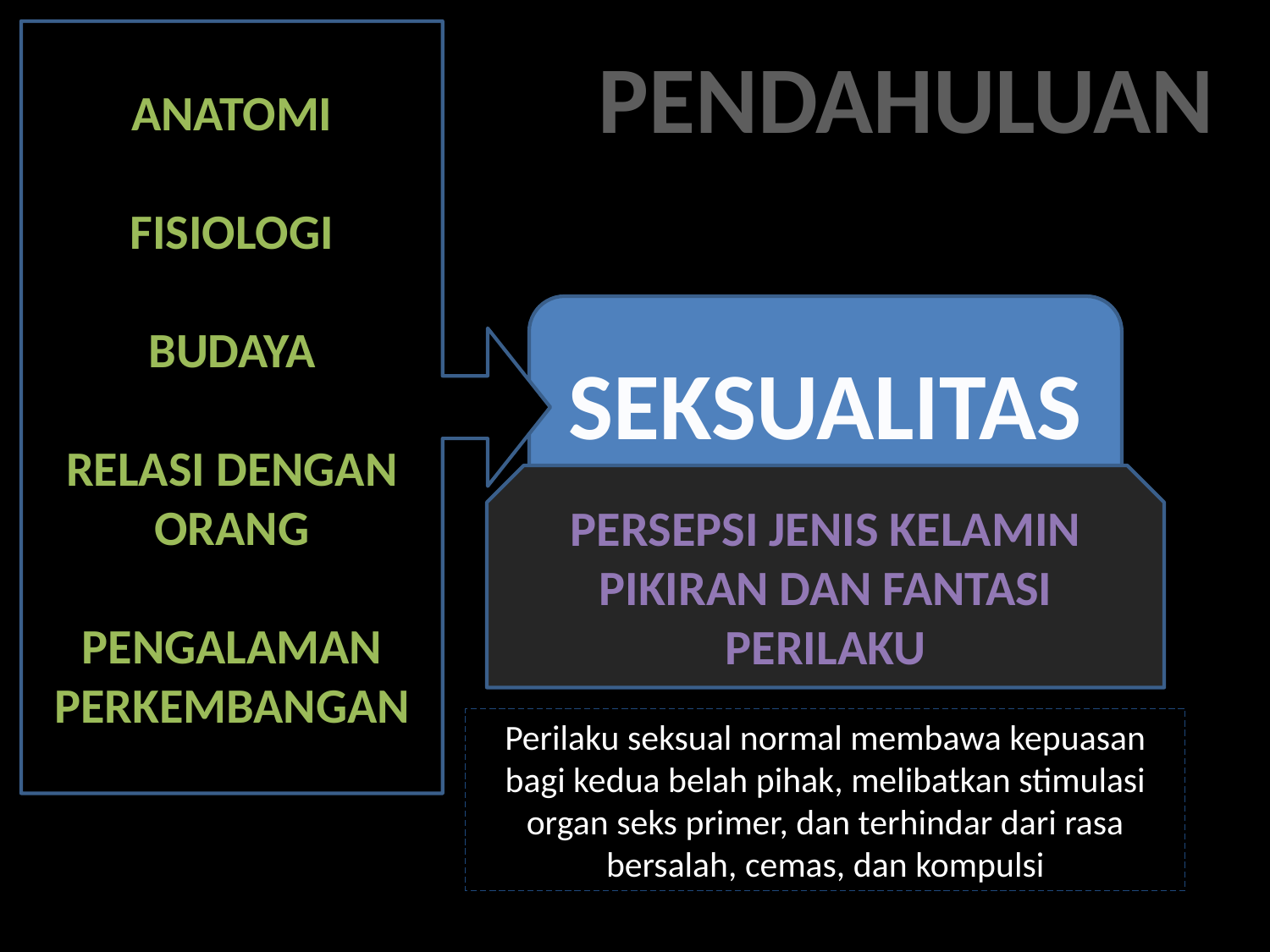

ANATOMI

FISIOLOGI

BUDAYA

RELASI DENGAN ORANG

PENGALAMAN PERKEMBANGAN
PENDAHULUAN
SEKSUALITAS
PERSEPSI JENIS KELAMIN
PIKIRAN DAN FANTASI
PERILAKU
Perilaku seksual normal membawa kepuasan bagi kedua belah pihak, melibatkan stimulasi organ seks primer, dan terhindar dari rasa bersalah, cemas, dan kompulsi